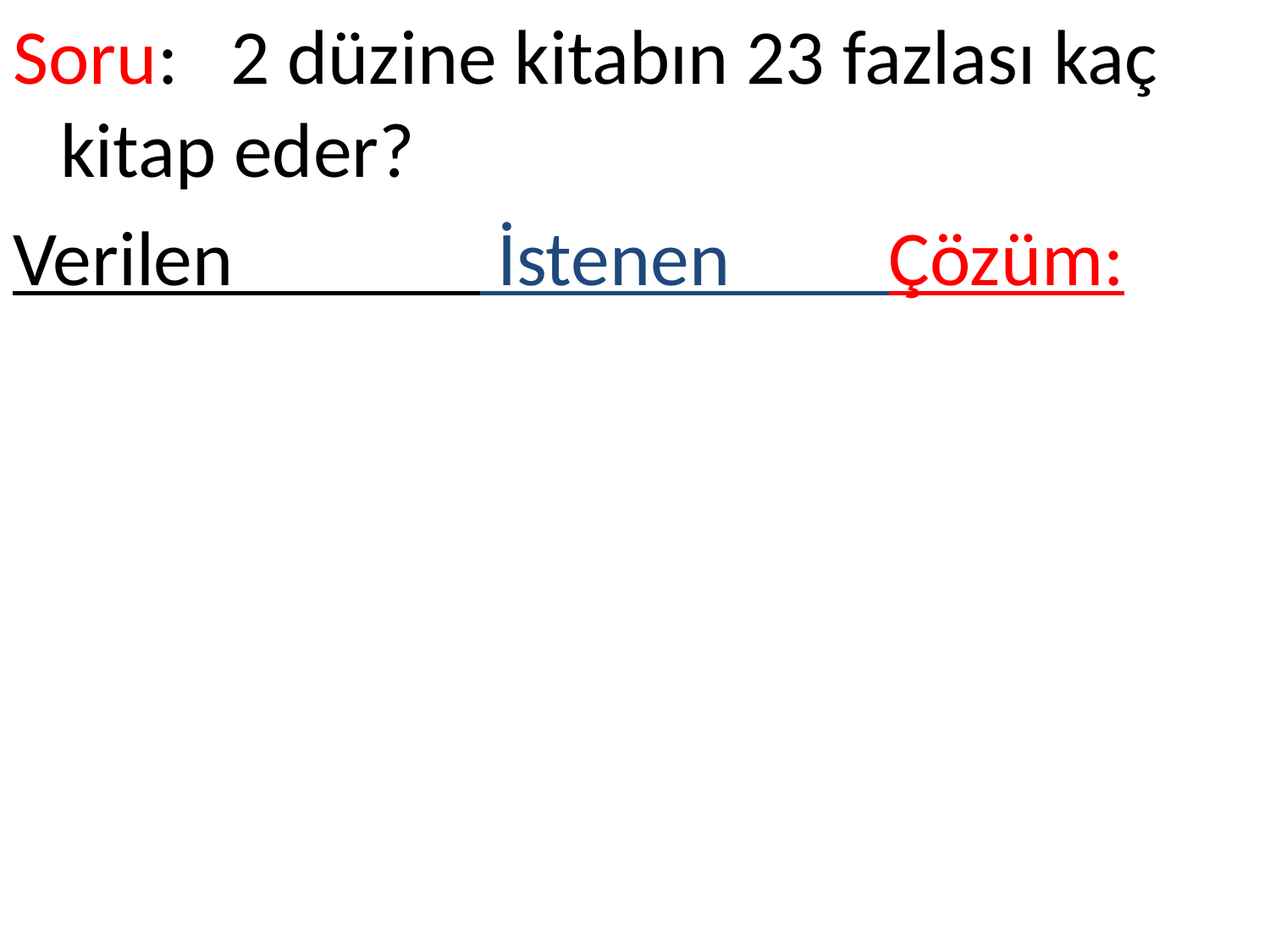

Soru:   2 düzine kitabın 23 fazlası kaç kitap eder?
Verilen               İstenen         Çözüm: